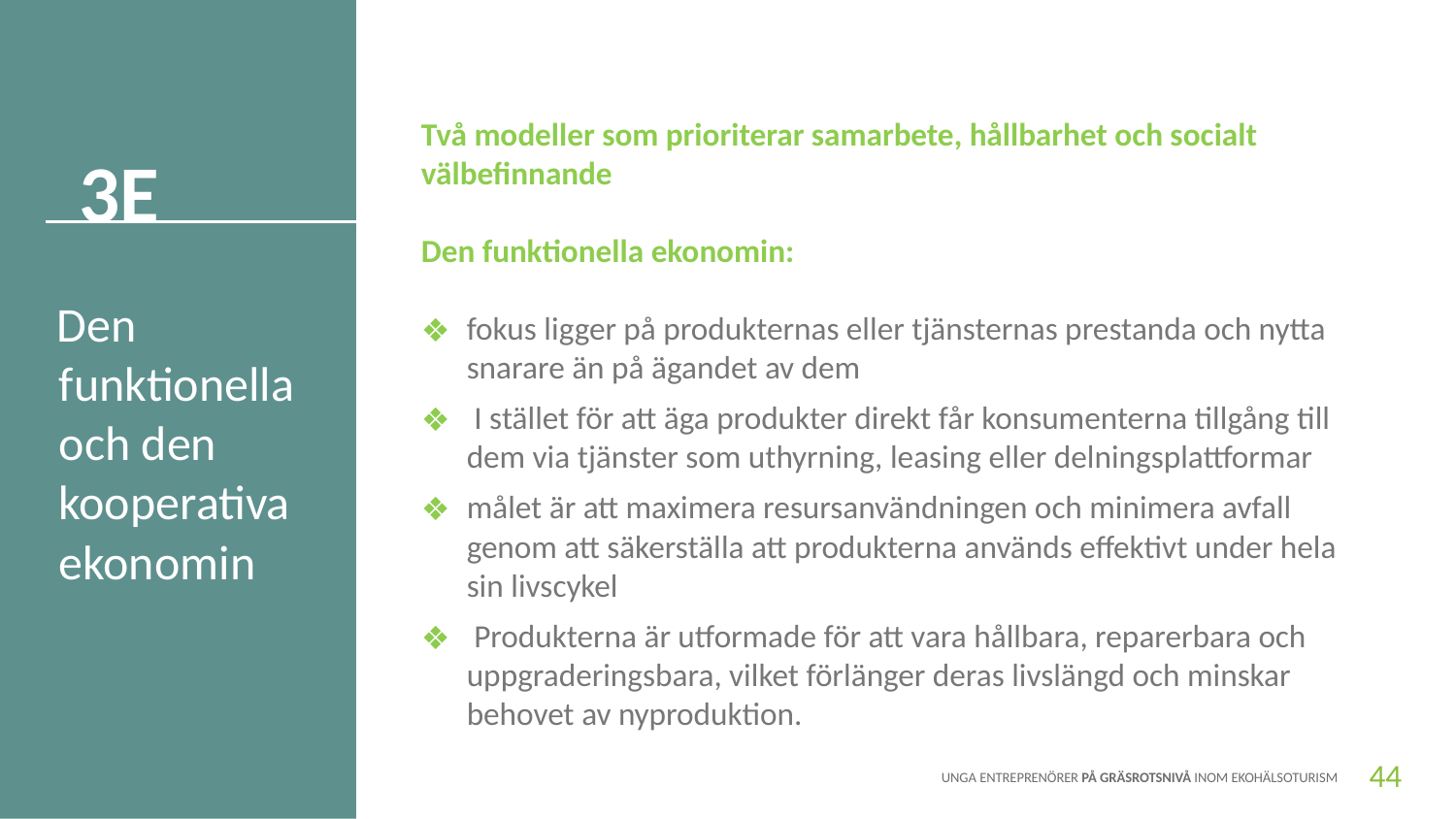

Två modeller som prioriterar samarbete, hållbarhet och socialt välbefinnande

Den funktionella ekonomin:

fokus ligger på produkternas eller tjänsternas prestanda och nytta snarare än på ägandet av dem
 I stället för att äga produkter direkt får konsumenterna tillgång till dem via tjänster som uthyrning, leasing eller delningsplattformar
målet är att maximera resursanvändningen och minimera avfall genom att säkerställa att produkterna används effektivt under hela sin livscykel
 Produkterna är utformade för att vara hållbara, reparerbara och uppgraderingsbara, vilket förlänger deras livslängd och minskar behovet av nyproduktion.
3E
Den funktionella och den kooperativa ekonomin

44